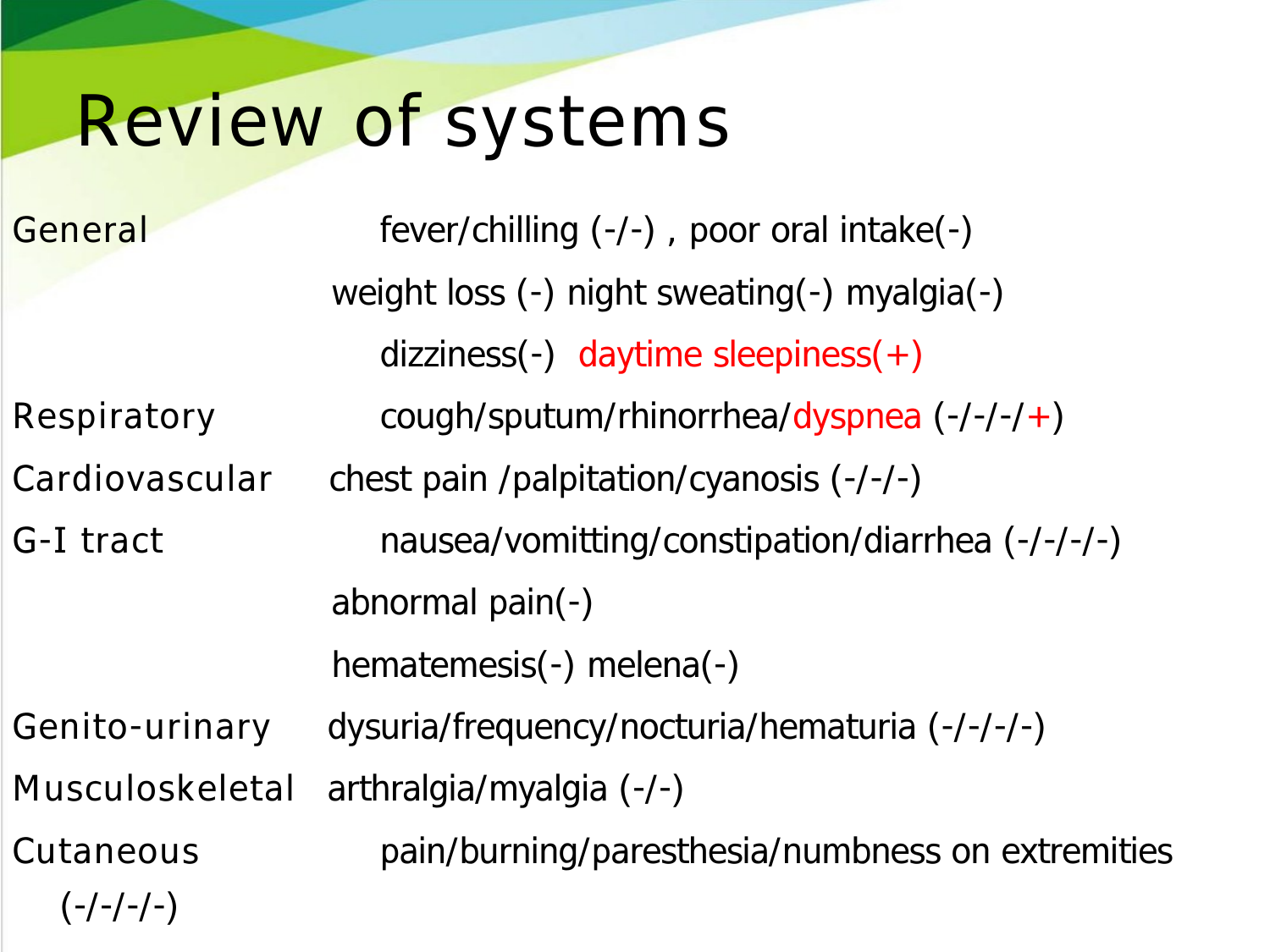

# Review of systems
General        	      fever/chilling (-/-) , poor oral intake(-)
                             weight loss (-) night sweating(-) myalgia(-)
			      dizziness(-)  daytime sleepiness(+)
Respiratory    	      cough/sputum/rhinorrhea/dyspnea (-/-/-/+)
Cardiovascular     chest pain /palpitation/cyanosis (-/-/-)
G-I tract        	      nausea/vomitting/constipation/diarrhea (-/-/-/-)
                             abnormal pain(-)
                             hematemesis(-) melena(-)
Genito-urinary     dysuria/frequency/nocturia/hematuria (-/-/-/-)
Musculoskeletal   arthralgia/myalgia (-/-)
Cutaneous 	      pain/burning/paresthesia/numbness on extremities (-/-/-/-)